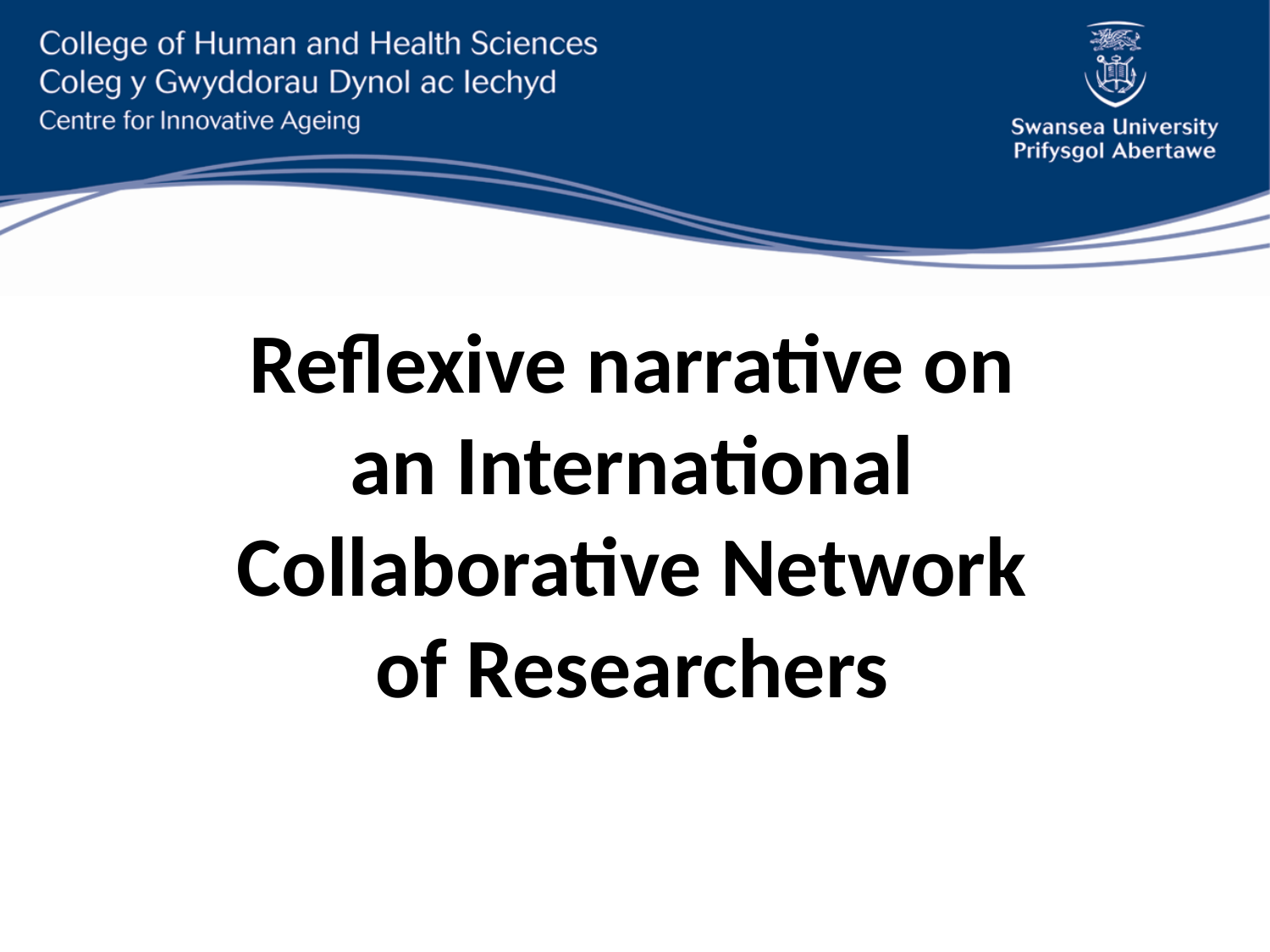

Reflexive narrative on an International Collaborative Network of Researchers